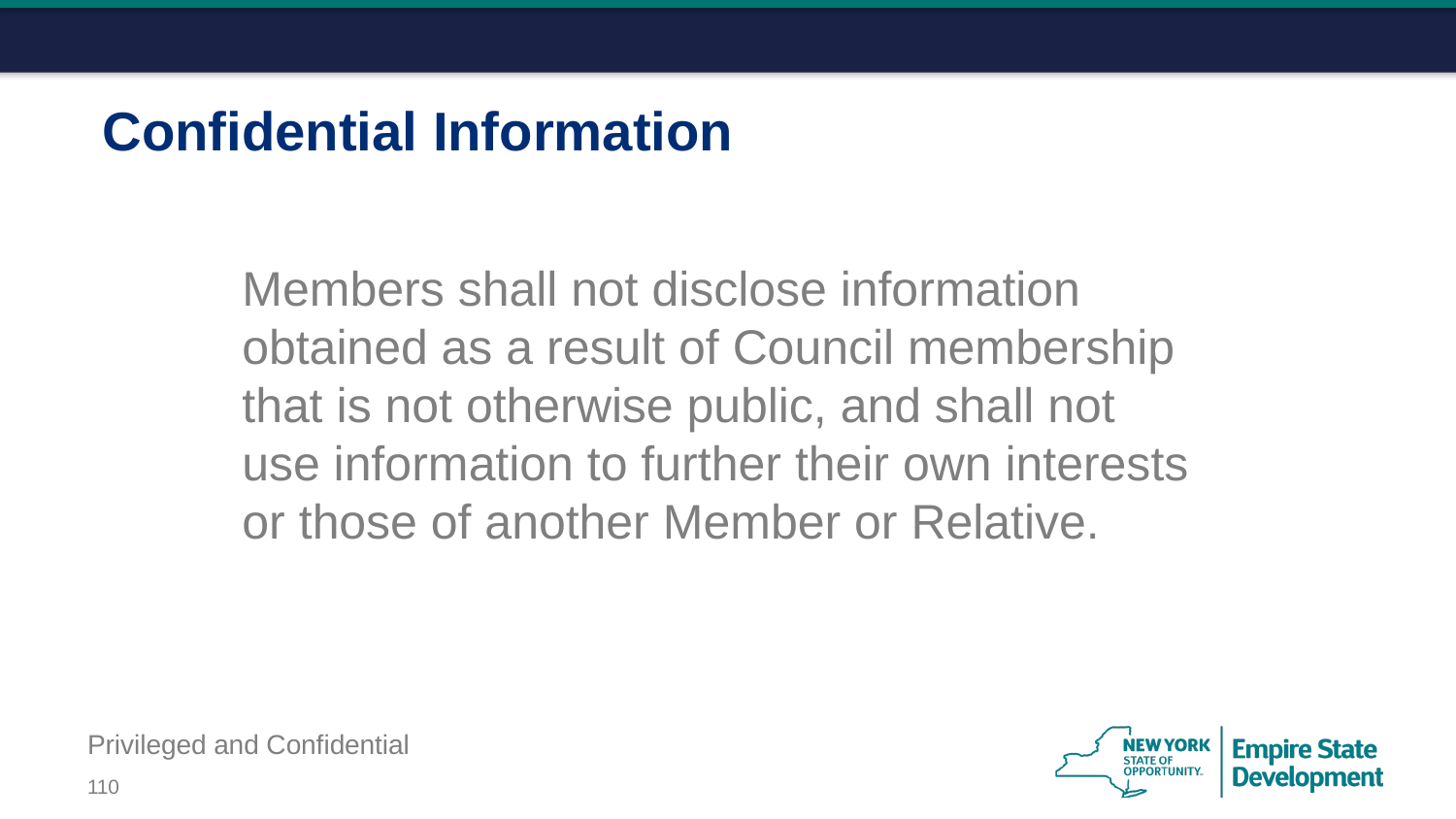

# Confidential Information
           
Members shall not disclose information obtained as a result of Council membership that is not otherwise public, and shall not use information to further their own interests or those of another Member or Relative.

Privileged and Confidential